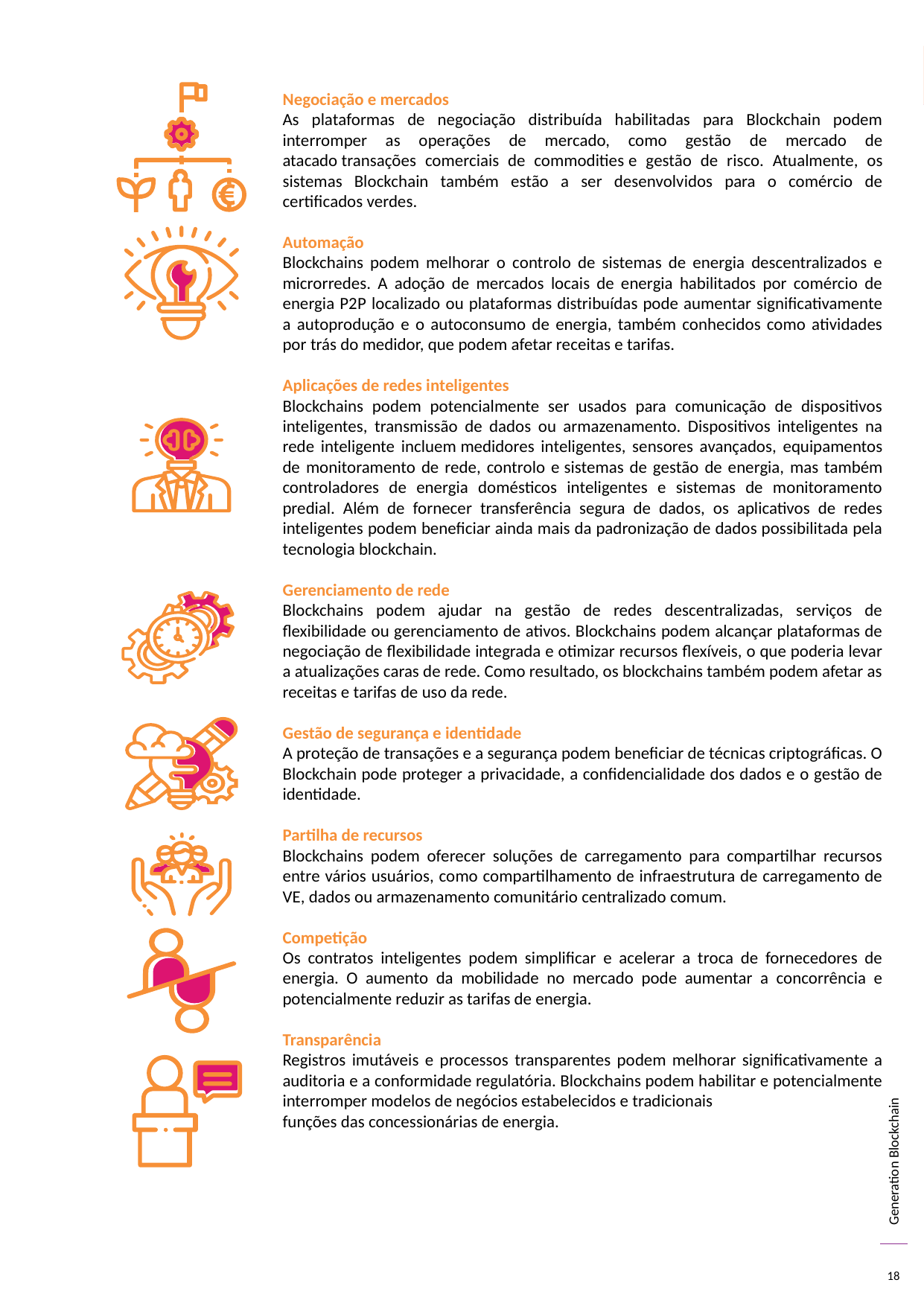

Negociação e mercados
As plataformas de negociação distribuída habilitadas para Blockchain podem interromper as operações de mercado, como gestão de mercado de atacado transações comerciais de commodities e gestão de risco. Atualmente, os sistemas Blockchain também estão a ser desenvolvidos para o comércio de certificados verdes.

Automação
Blockchains podem melhorar o controlo de sistemas de energia descentralizados e microrredes. A adoção de mercados locais de energia habilitados por comércio de energia P2P localizado ou plataformas distribuídas pode aumentar significativamente a autoprodução e o autoconsumo de energia, também conhecidos como atividades por trás do medidor, que podem afetar receitas e tarifas.

Aplicações de redes inteligentes
Blockchains podem potencialmente ser usados para comunicação de dispositivos inteligentes, transmissão de dados ou armazenamento. Dispositivos inteligentes na rede inteligente incluem medidores inteligentes, sensores avançados, equipamentos de monitoramento de rede, controlo e sistemas de gestão de energia, mas também controladores de energia domésticos inteligentes e sistemas de monitoramento predial. Além de fornecer transferência segura de dados, os aplicativos de redes inteligentes podem beneficiar ainda mais da padronização de dados possibilitada pela tecnologia blockchain.

Gerenciamento de rede
Blockchains podem ajudar na gestão de redes descentralizadas, serviços de flexibilidade ou gerenciamento de ativos. Blockchains podem alcançar plataformas de negociação de flexibilidade integrada e otimizar recursos flexíveis, o que poderia levar a atualizações caras de rede. Como resultado, os blockchains também podem afetar as receitas e tarifas de uso da rede.

Gestão de segurança e identidade
A proteção de transações e a segurança podem beneficiar de técnicas criptográficas. O Blockchain pode proteger a privacidade, a confidencialidade dos dados e o gestão de identidade.

Partilha de recursos
Blockchains podem oferecer soluções de carregamento para compartilhar recursos entre vários usuários, como compartilhamento de infraestrutura de carregamento de VE, dados ou armazenamento comunitário centralizado comum.

Competição
Os contratos inteligentes podem simplificar e acelerar a troca de fornecedores de energia. O aumento da mobilidade no mercado pode aumentar a concorrência e potencialmente reduzir as tarifas de energia.

Transparência
Registros imutáveis e processos transparentes podem melhorar significativamente a auditoria e a conformidade regulatória. Blockchains podem habilitar e potencialmente interromper modelos de negócios estabelecidos e tradicionais
funções das concessionárias de energia.

18